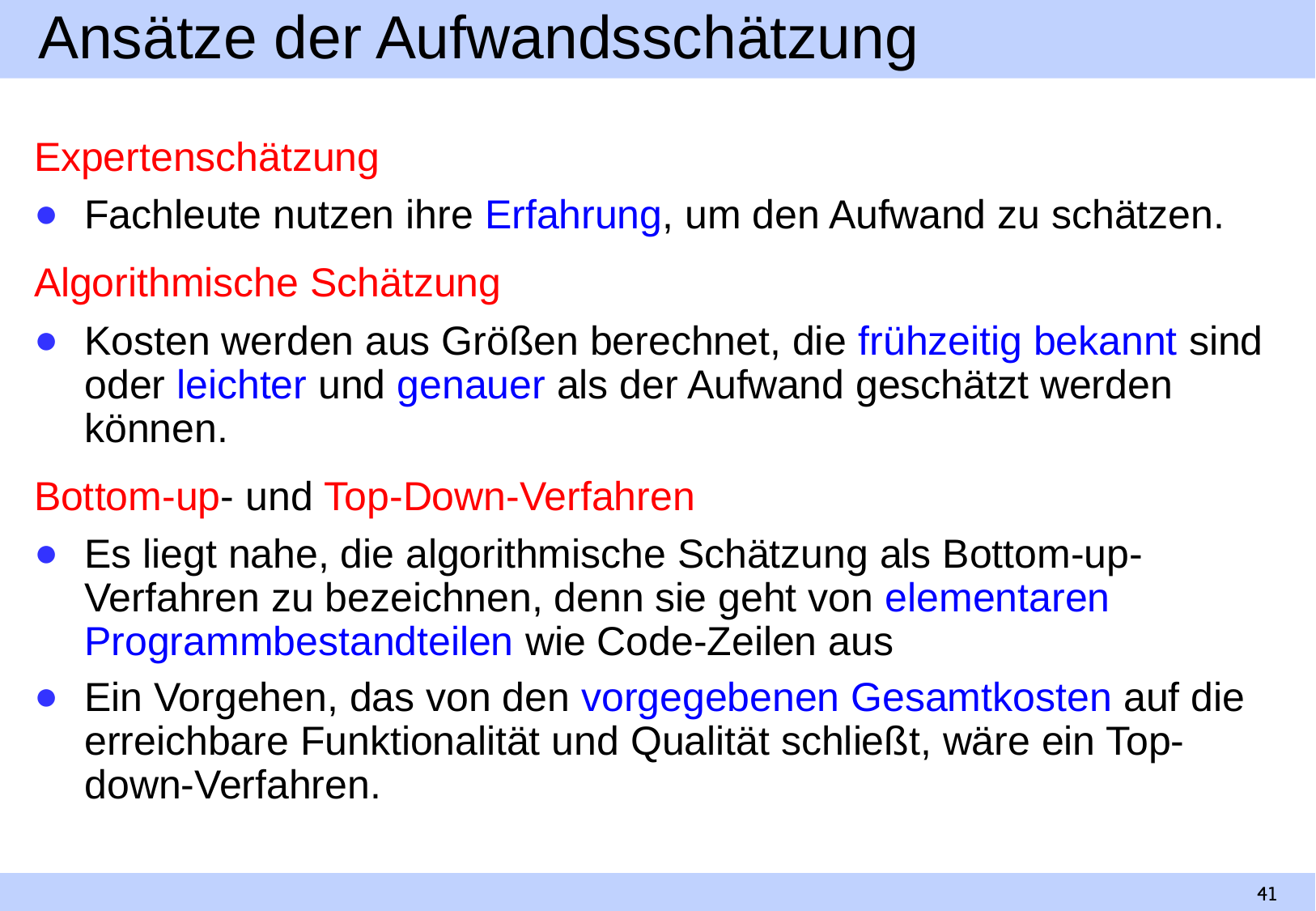

# Ansätze der Aufwandsschätzung
Expertenschätzung
Fachleute nutzen ihre Erfahrung, um den Aufwand zu schätzen.
Algorithmische Schätzung
Kosten werden aus Größen berechnet, die frühzeitig bekannt sind oder leichter und genauer als der Aufwand geschätzt werden können.
Bottom-up- und Top-Down-Verfahren
Es liegt nahe, die algorithmische Schätzung als Bottom-up-Verfahren zu bezeichnen, denn sie geht von elementaren Programmbestandteilen wie Code-Zeilen aus
Ein Vorgehen, das von den vorgegebenen Gesamtkosten auf die erreichbare Funktionalität und Qualität schließt, wäre ein Top-down-Verfahren.
41